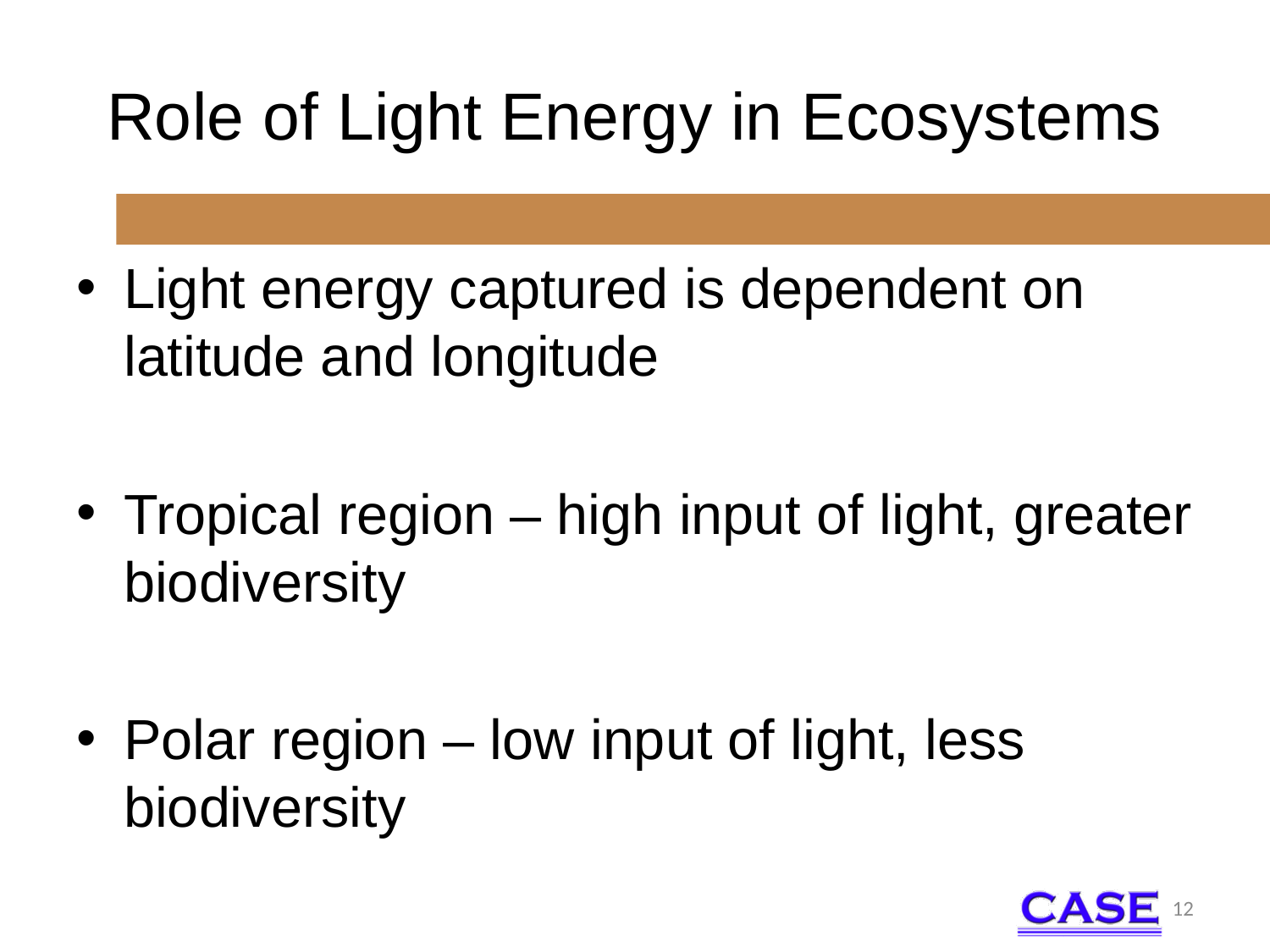

# Role of Light Energy in Ecosystems
Light energy captured is dependent on latitude and longitude

Tropical region – high input of light, greater biodiversity

Polar region – low input of light, less biodiversity
12